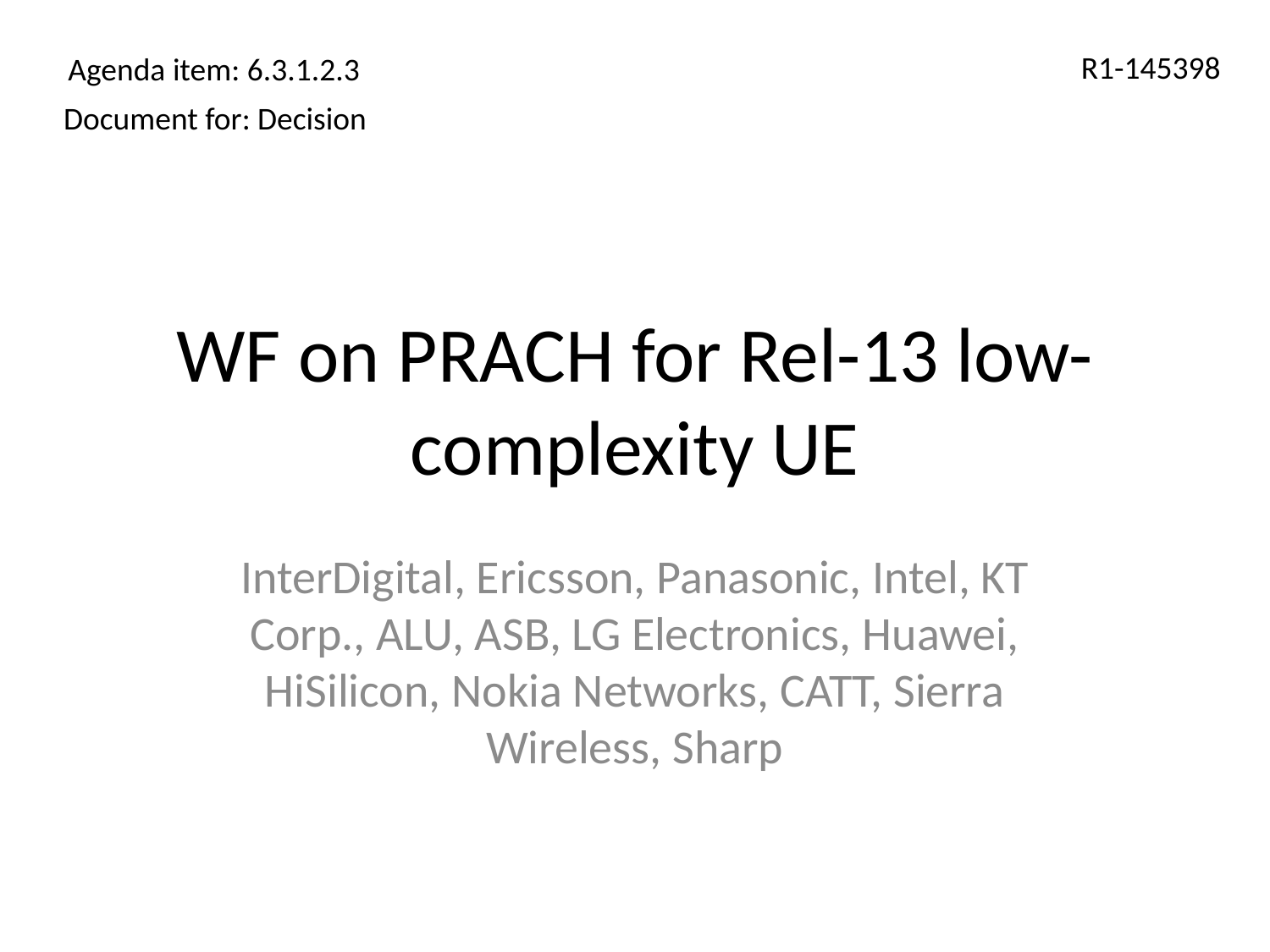

R1-145398
Agenda item: 6.3.1.2.3
Document for: Decision
# WF on PRACH for Rel-13 low-complexity UE
InterDigital, Ericsson, Panasonic, Intel, KT Corp., ALU, ASB, LG Electronics, Huawei, HiSilicon, Nokia Networks, CATT, Sierra Wireless, Sharp